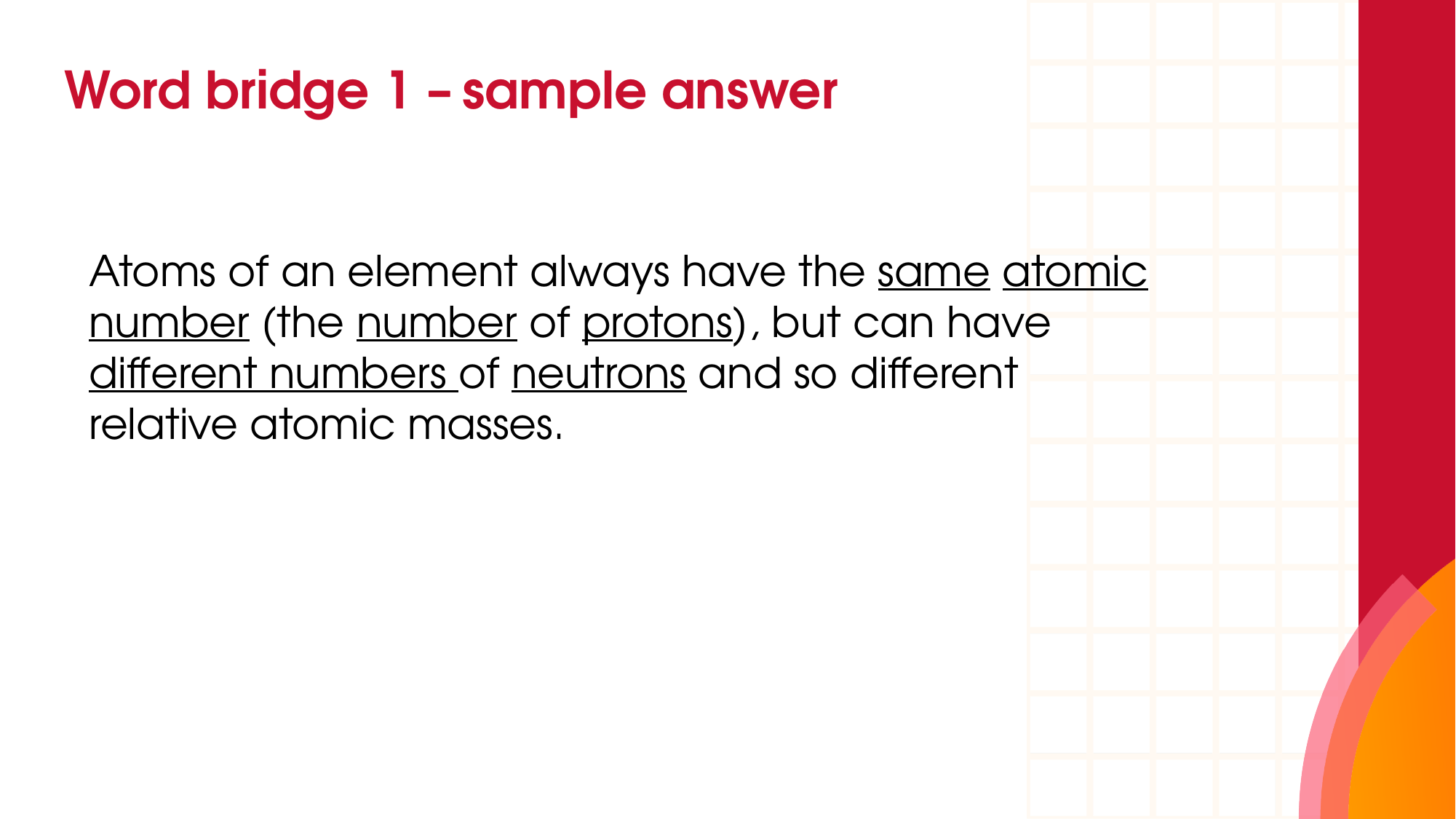

# Word bridge 1 – sample answer

Atoms of an element always have the same atomic number (the number of protons), but can have different numbers of neutrons and so different relative atomic masses.